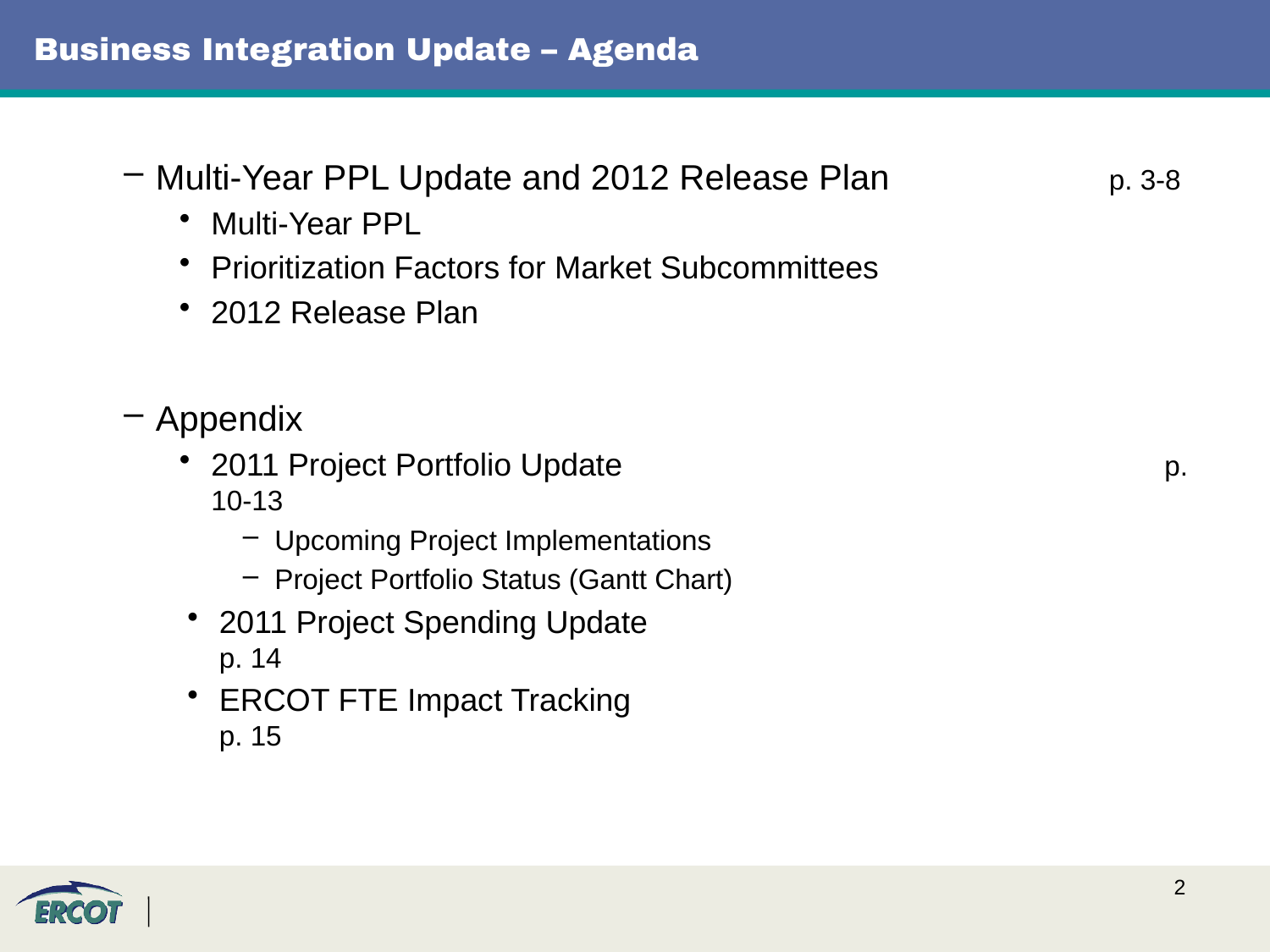

# Business Integration Update – Agenda
Multi-Year PPL Update and 2012 Release Plan	p. 3-8
Multi-Year PPL
Prioritization Factors for Market Subcommittees
2012 Release Plan

Appendix
2011 Project Portfolio Update	p. 10-13
Upcoming Project Implementations
Project Portfolio Status (Gantt Chart)
2011 Project Spending Update	p. 14
ERCOT FTE Impact Tracking	p. 15